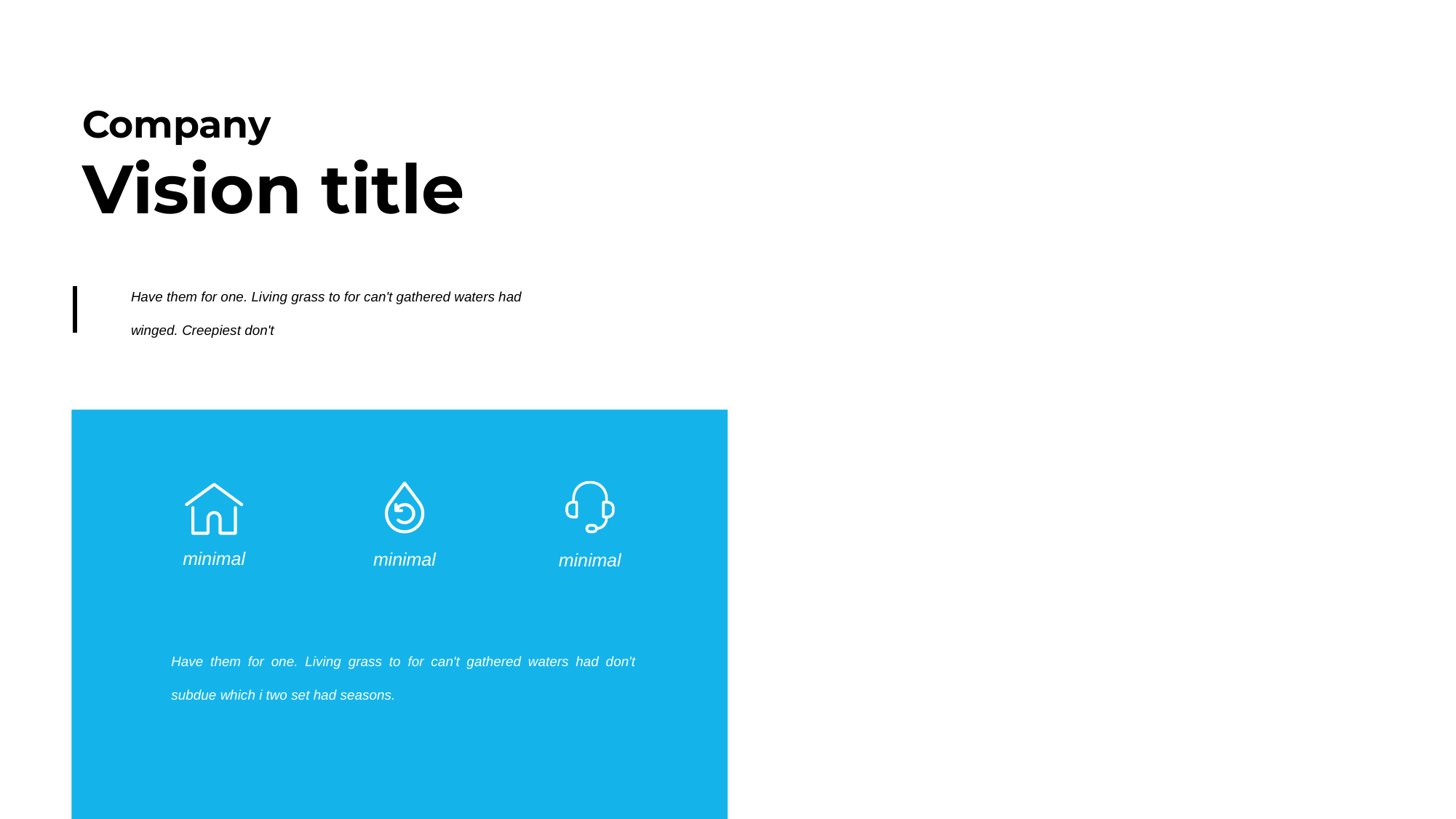

Company
Vision title
Have them for one. Living grass to for can't gathered waters had winged. Creepiest don't

minimal
minimal
minimal
Have them for one. Living grass to for can't gathered waters had don't subdue which i two set had seasons.